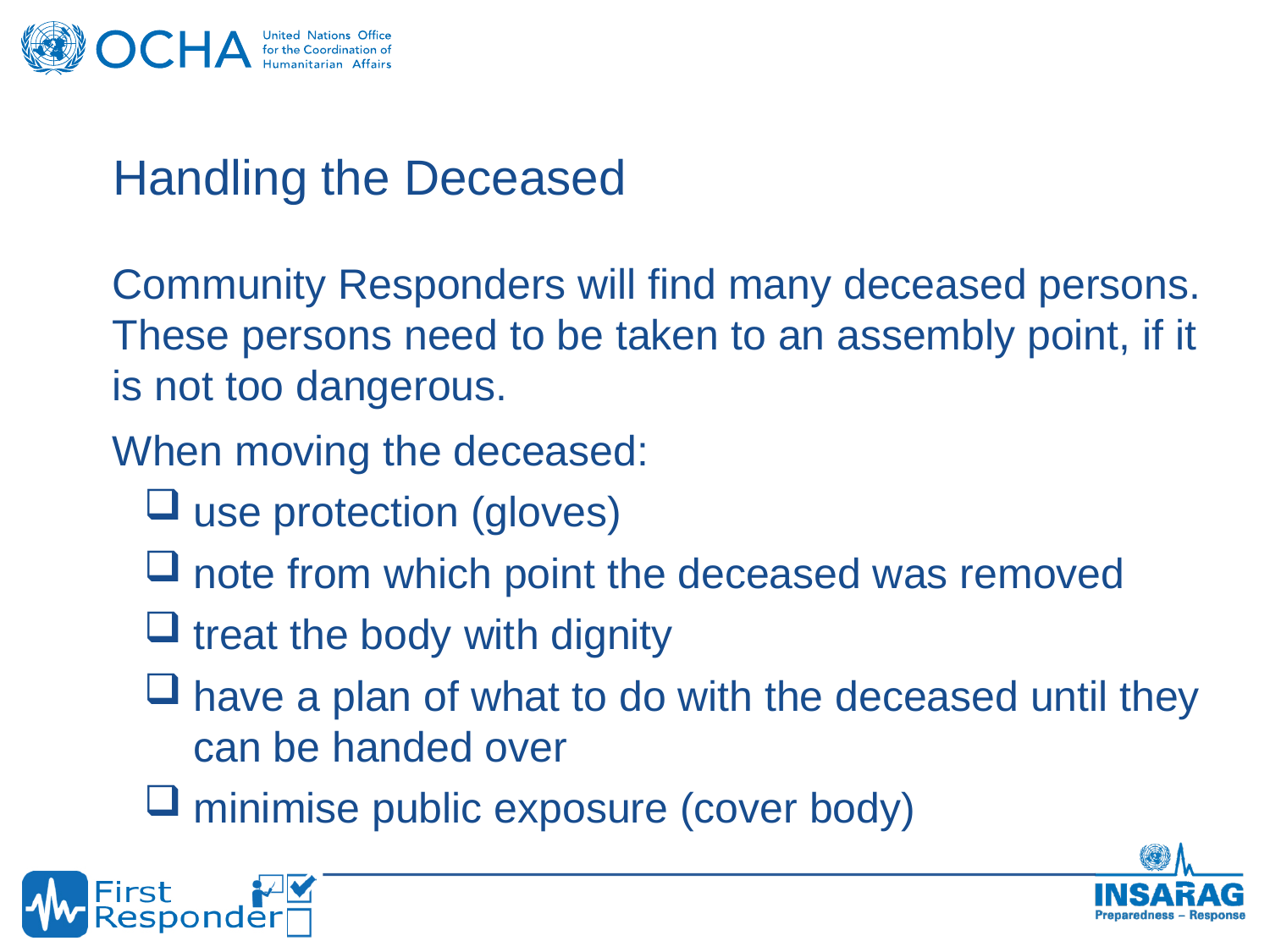

Handling the Deceased
Community Responders will find many deceased persons. These persons need to be taken to an assembly point, if it is not too dangerous.
When moving the deceased:
use protection (gloves)
note from which point the deceased was removed
treat the body with dignity
have a plan of what to do with the deceased until they can be handed over
minimise public exposure (cover body)